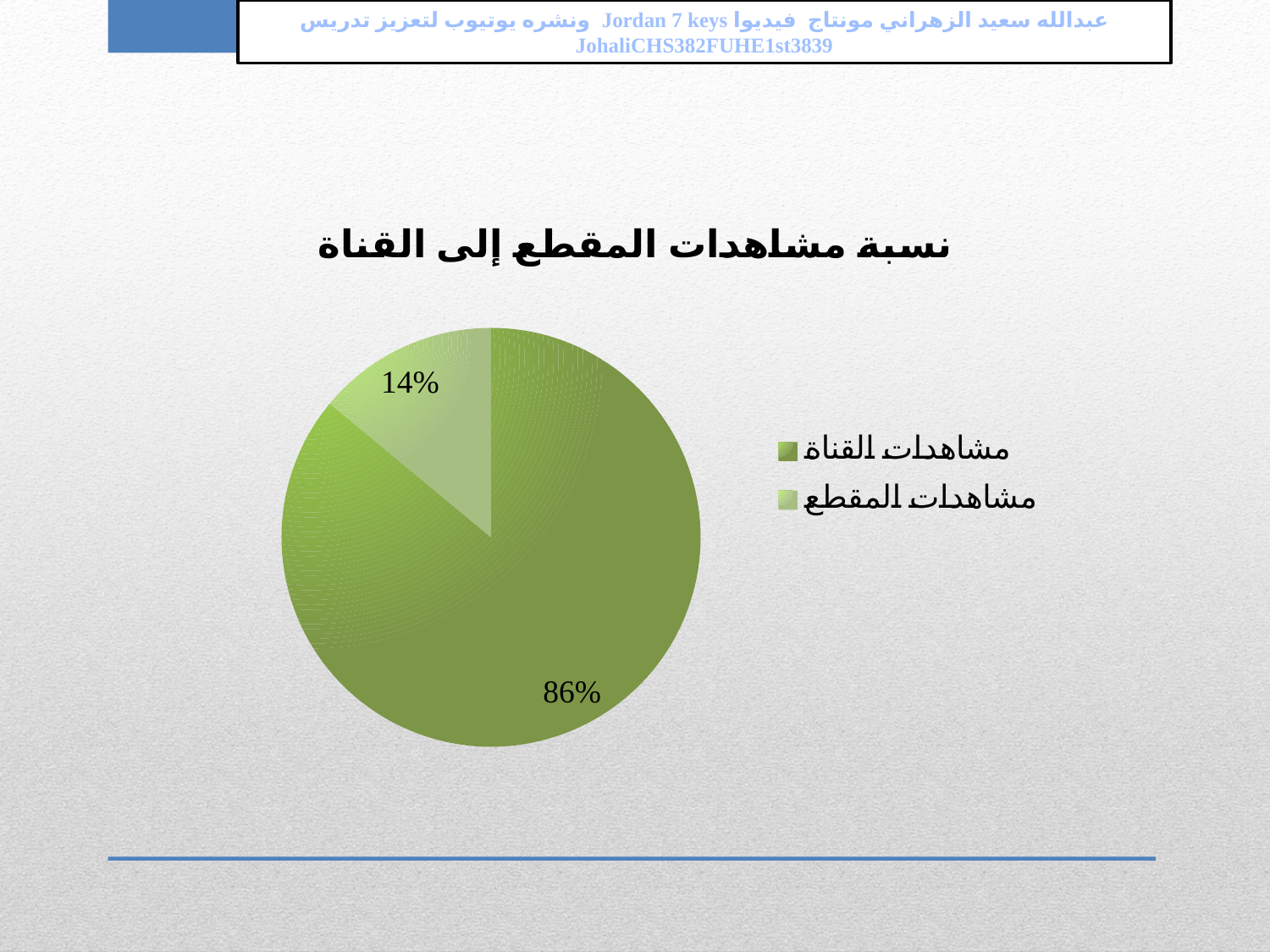

عبدالله سعيد الزهراني مونتاج  فيديوا Jordan 7 keys  ونشره يوتيوب لتعزيز تدريس JohaliCHS382FUHE1st3839

### Chart:

| Category | نسبة مشاهدات المقطع إلى القناة |
|---|---|
| مشاهدات القناة | 80.0 |
| مشاهدات المقطع | 13.0 |